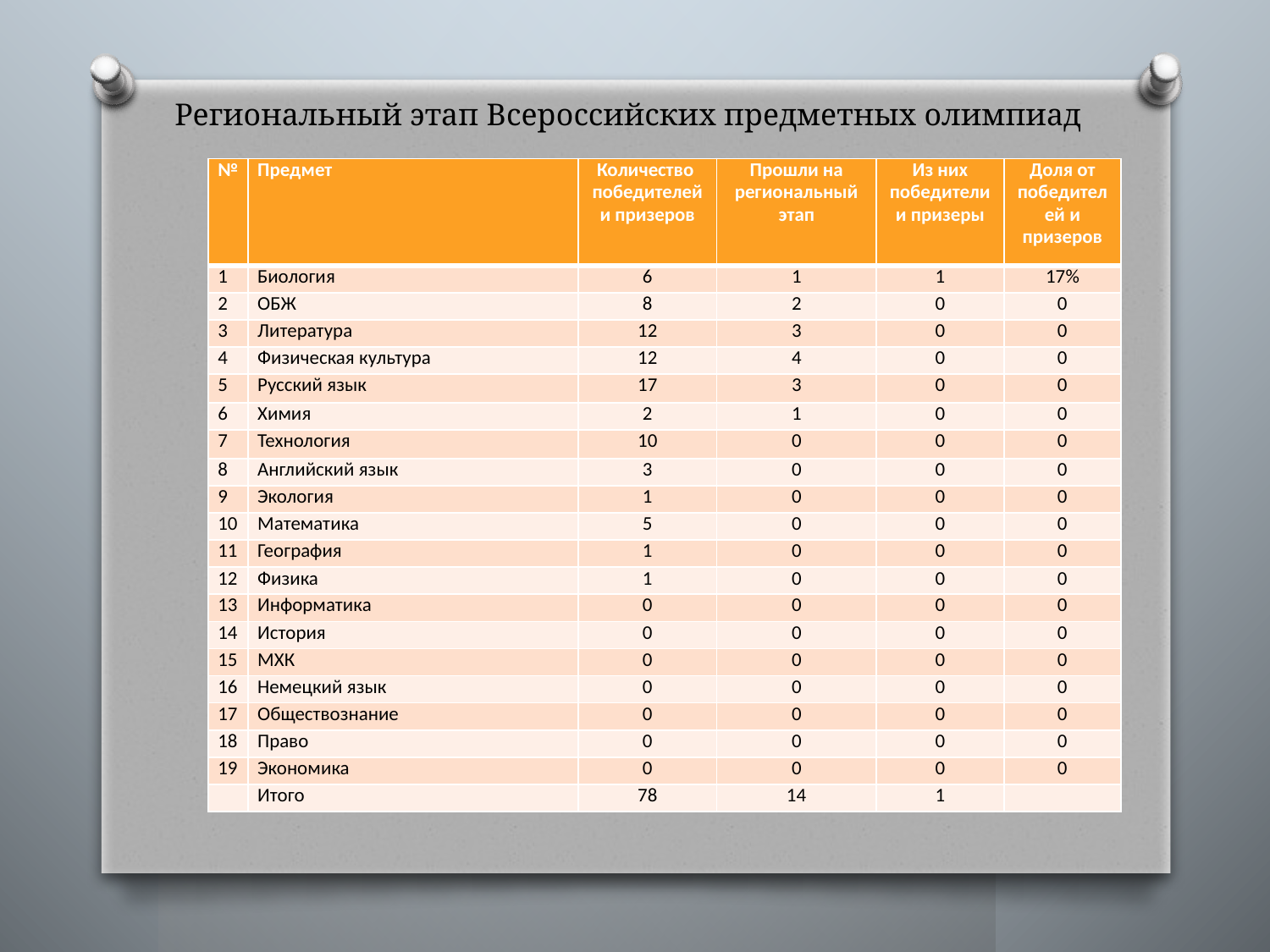

# Региональный этап Всероссийских предметных олимпиад
| № | Предмет | Количество победителей и призеров | Прошли на региональный этап | Из них победители и призеры | Доля от победителей и призеров |
| --- | --- | --- | --- | --- | --- |
| 1 | Биология | 6 | 1 | 1 | 17% |
| 2 | ОБЖ | 8 | 2 | 0 | 0 |
| 3 | Литература | 12 | 3 | 0 | 0 |
| 4 | Физическая культура | 12 | 4 | 0 | 0 |
| 5 | Русский язык | 17 | 3 | 0 | 0 |
| 6 | Химия | 2 | 1 | 0 | 0 |
| 7 | Технология | 10 | 0 | 0 | 0 |
| 8 | Английский язык | 3 | 0 | 0 | 0 |
| 9 | Экология | 1 | 0 | 0 | 0 |
| 10 | Математика | 5 | 0 | 0 | 0 |
| 11 | География | 1 | 0 | 0 | 0 |
| 12 | Физика | 1 | 0 | 0 | 0 |
| 13 | Информатика | 0 | 0 | 0 | 0 |
| 14 | История | 0 | 0 | 0 | 0 |
| 15 | МХК | 0 | 0 | 0 | 0 |
| 16 | Немецкий язык | 0 | 0 | 0 | 0 |
| 17 | Обществознание | 0 | 0 | 0 | 0 |
| 18 | Право | 0 | 0 | 0 | 0 |
| 19 | Экономика | 0 | 0 | 0 | 0 |
|  | Итого | 78 | 14 | 1 |  |